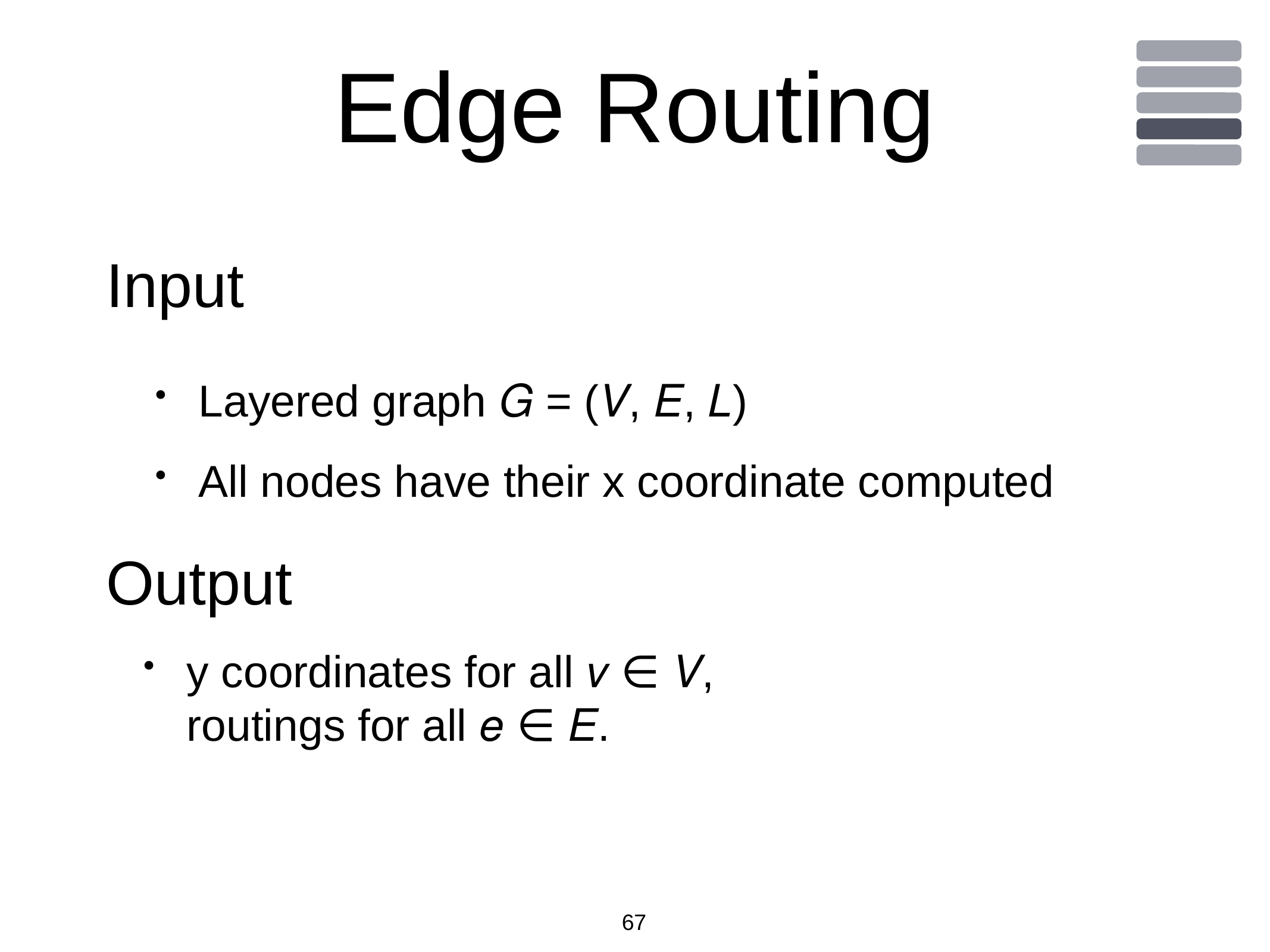

# Edge Routing
Input
Layered graph G = (V, E, L)
All nodes have their x coordinate computed
Output
y coordinates for all v ∈ V,
routings for all e ∈ E.
67